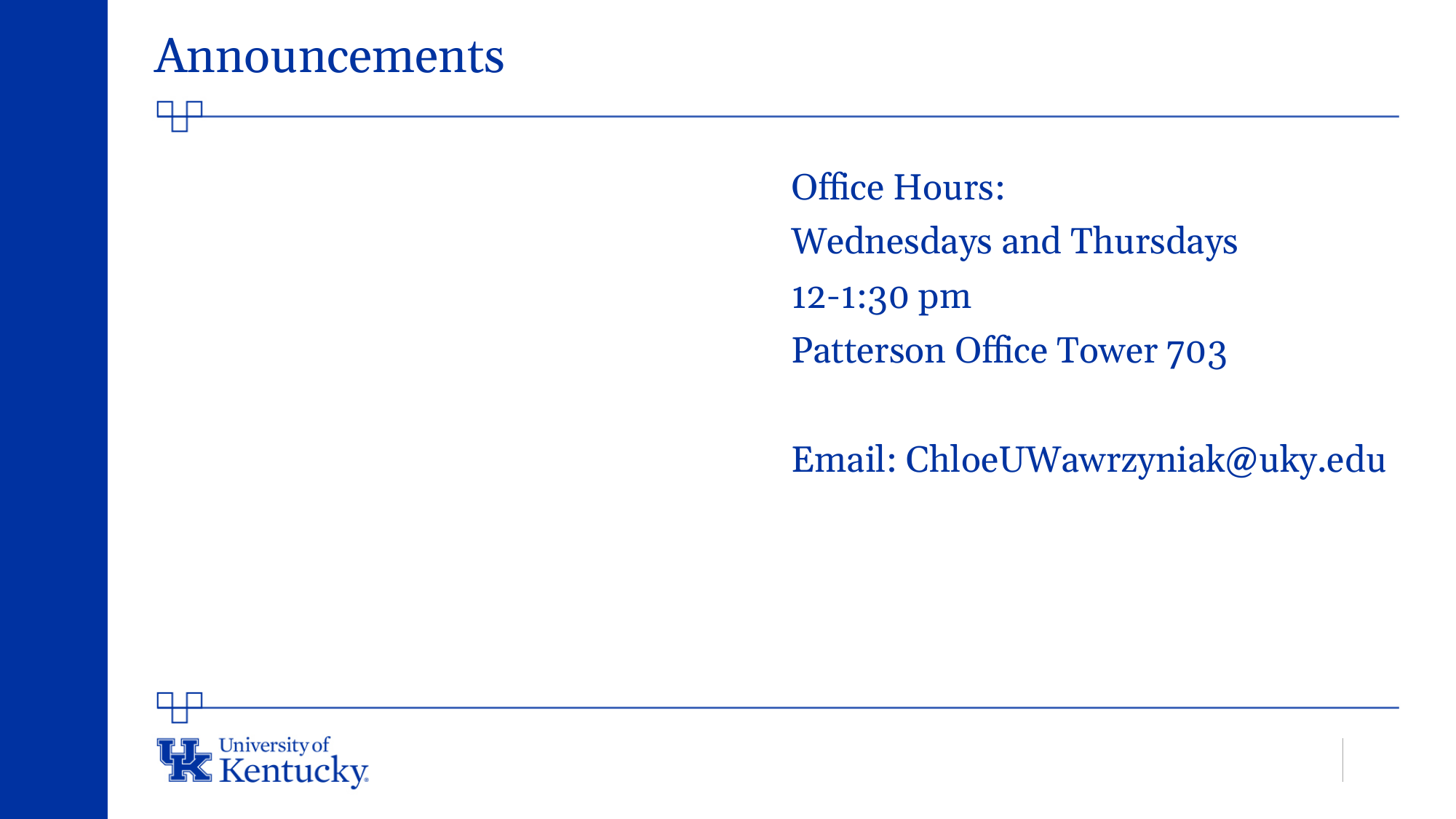

# Announcements
Office Hours:
Wednesdays and Thursdays
12-1:30 pm
Patterson Office Tower 703

Email: ChloeUWawrzyniak@uky.edu